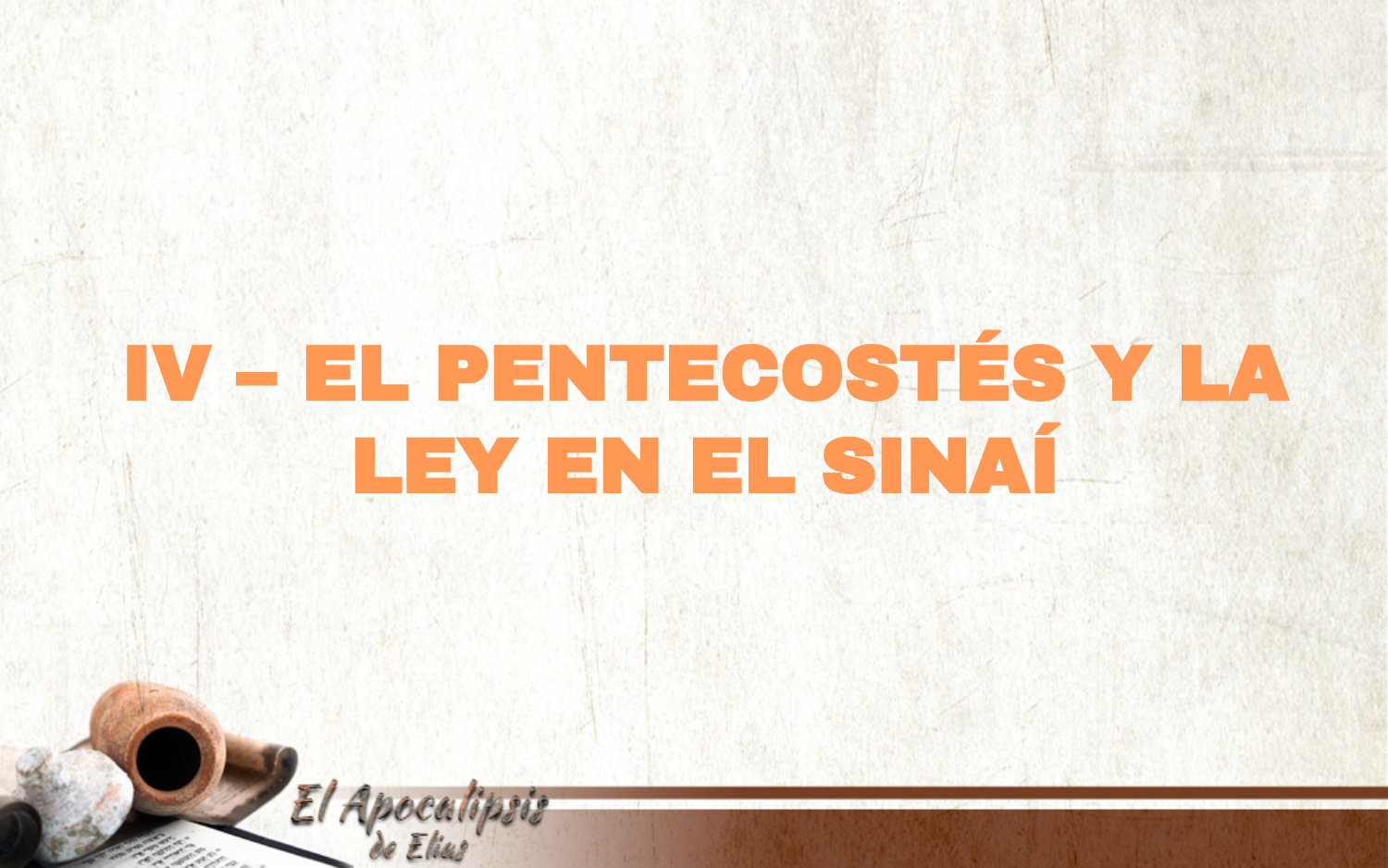

IV – EL PENTECOSTÉS Y LA LEY EN EL SINAÍ